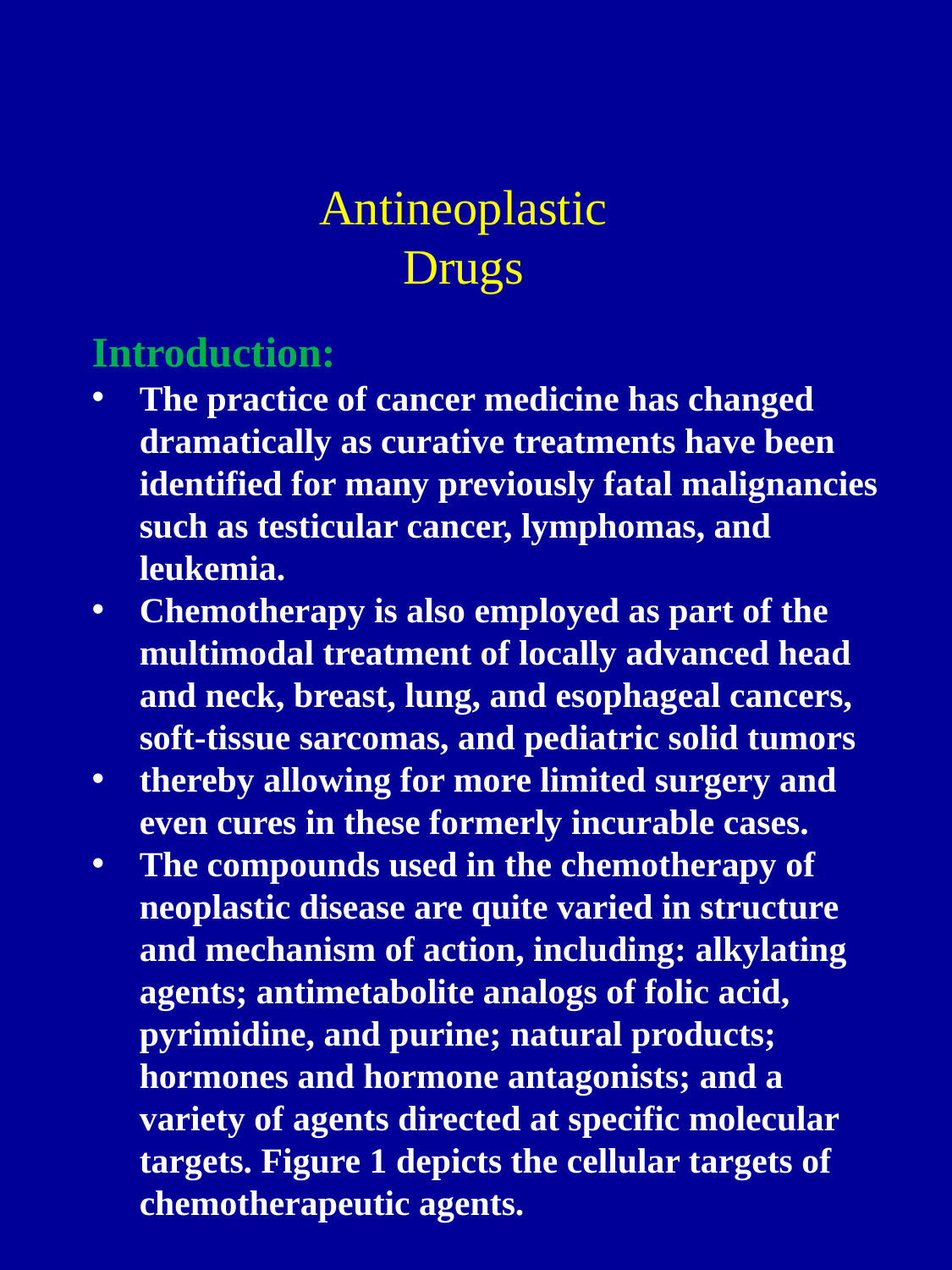

Antineoplastic Drugs
Introduction:
The practice of cancer medicine has changed dramatically as curative treatments have been identified for many previously fatal malignancies such as testicular cancer, lymphomas, and leukemia.
Chemotherapy is also employed as part of the multimodal treatment of locally advanced head and neck, breast, lung, and esophageal cancers, soft-tissue sarcomas, and pediatric solid tumors
thereby allowing for more limited surgery and even cures in these formerly incurable cases.
The compounds used in the chemotherapy of neoplastic disease are quite varied in structure and mechanism of action, including: alkylating agents; antimetabolite analogs of folic acid, pyrimidine, and purine; natural products; hormones and hormone antagonists; and a variety of agents directed at specific molecular targets. Figure 1 depicts the cellular targets of chemotherapeutic agents.